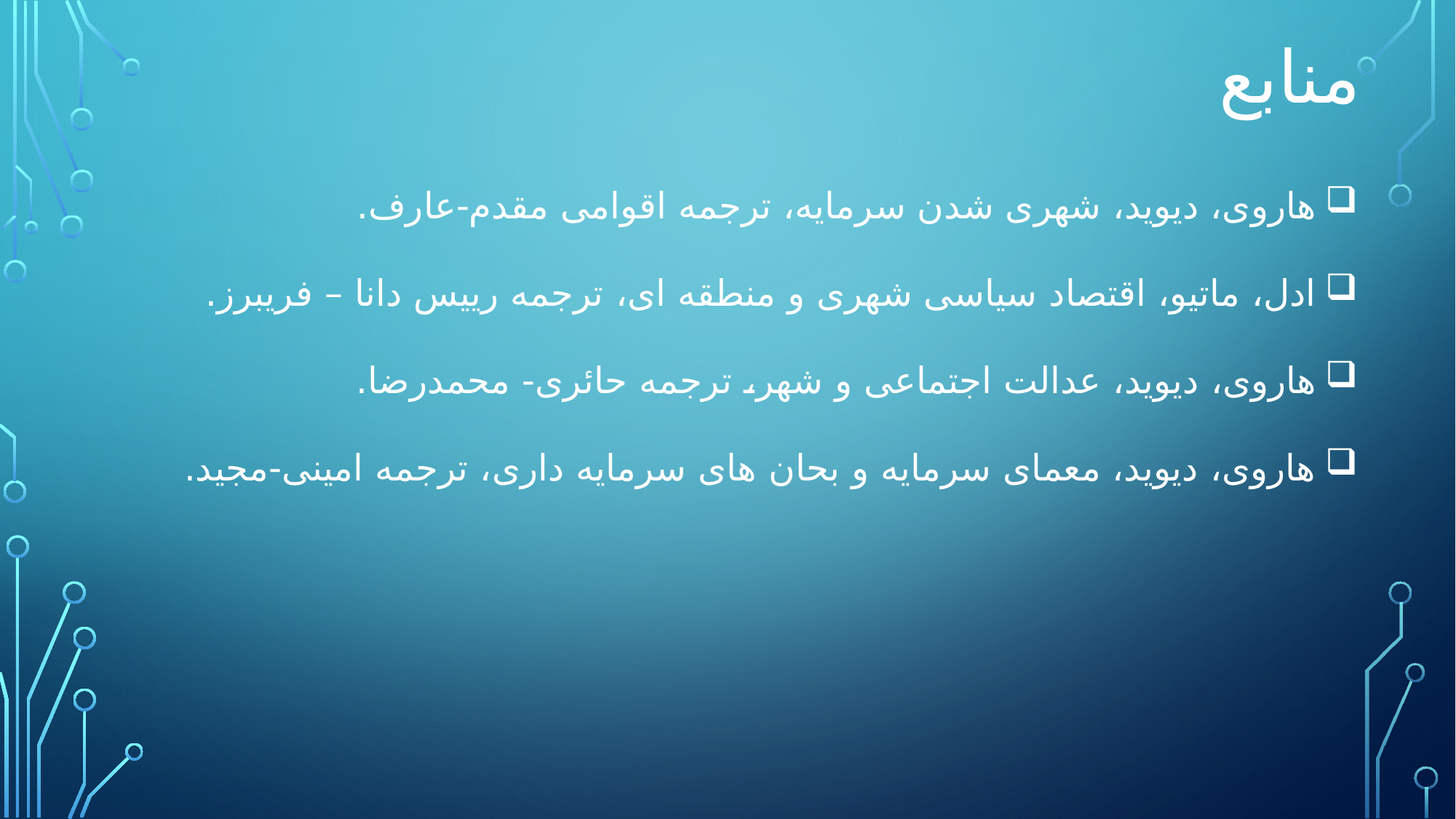

منابع
هاروی، دیوید، شهری شدن سرمایه، ترجمه اقوامی مقدم-عارف.

ادل، ماتیو، اقتصاد سیاسی شهری و منطقه ای، ترجمه رییس دانا – فریبرز.

هاروی، دیوید، عدالت اجتماعی و شهر، ترجمه حائری- محمدرضا.

هاروی، دیوید، معمای سرمایه و بحان های سرمایه داری، ترجمه امینی-مجید.